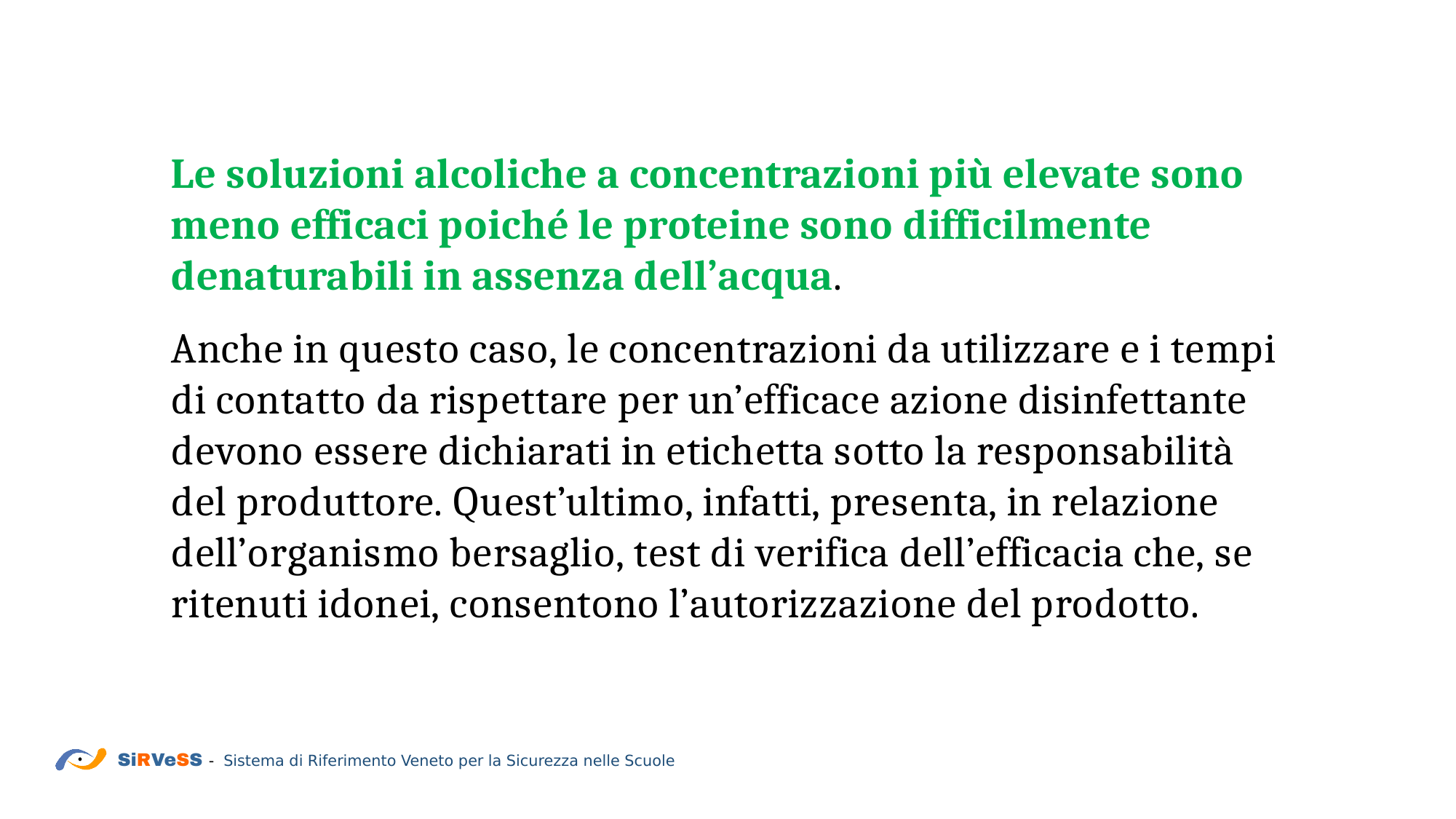

Le soluzioni alcoliche a concentrazioni più elevate sono meno efficaci poiché le proteine sono difficilmente denaturabili in assenza dell’acqua.

Anche in questo caso, le concentrazioni da utilizzare e i tempi di contatto da rispettare per un’efficace azione disinfettante devono essere dichiarati in etichetta sotto la responsabilità del produttore. Quest’ultimo, infatti, presenta, in relazione dell’organismo bersaglio, test di verifica dell’efficacia che, se ritenuti idonei, consentono l’autorizzazione del prodotto.